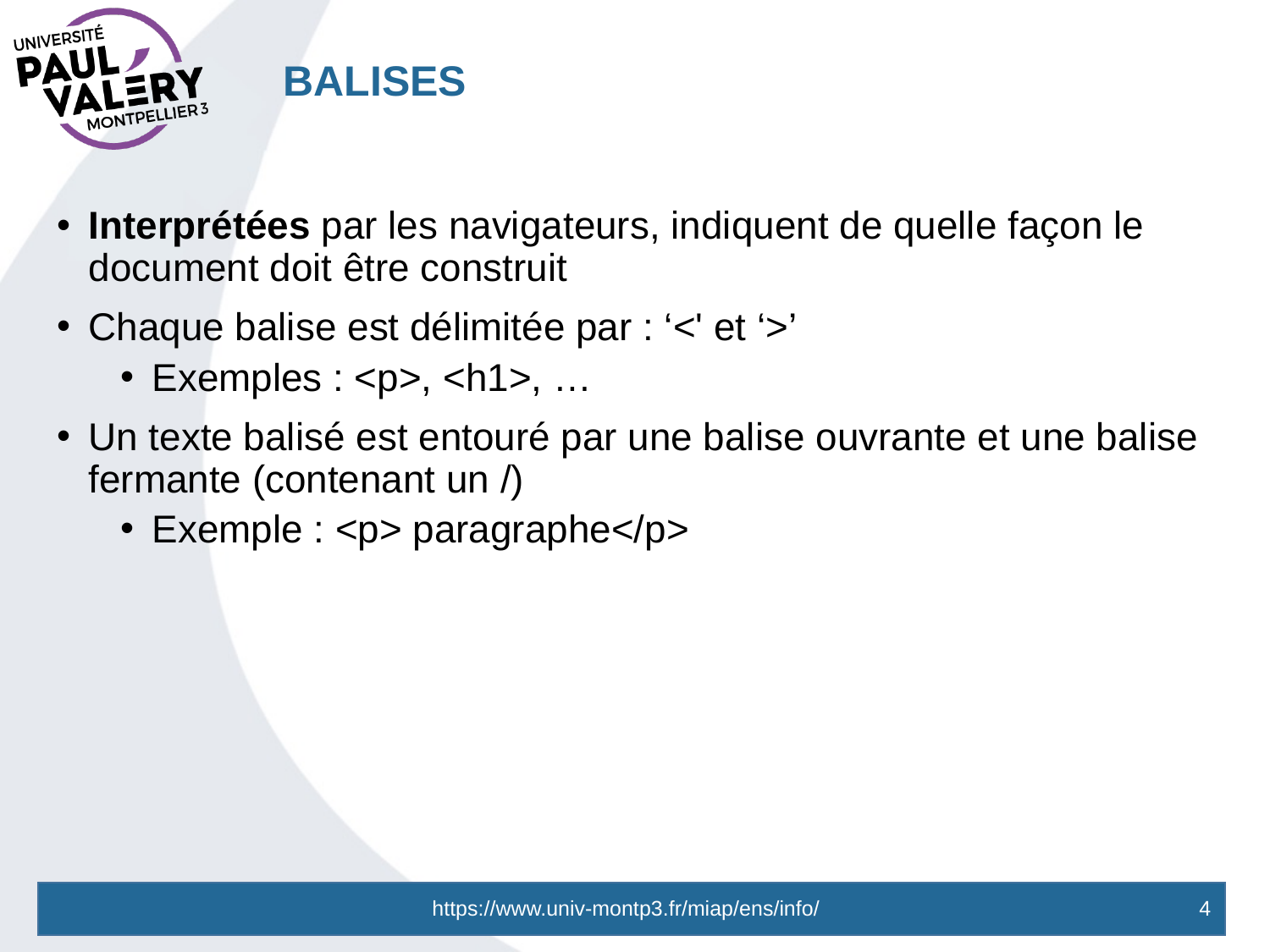

# Balises
Interprétées par les navigateurs, indiquent de quelle façon le document doit être construit
Chaque balise est délimitée par : ‘<' et ‘>’
Exemples : <p>, <h1>, …
Un texte balisé est entouré par une balise ouvrante et une balise fermante (contenant un /)
Exemple : <p> paragraphe</p>

https://www.univ-montp3.fr/miap/ens/info/
4